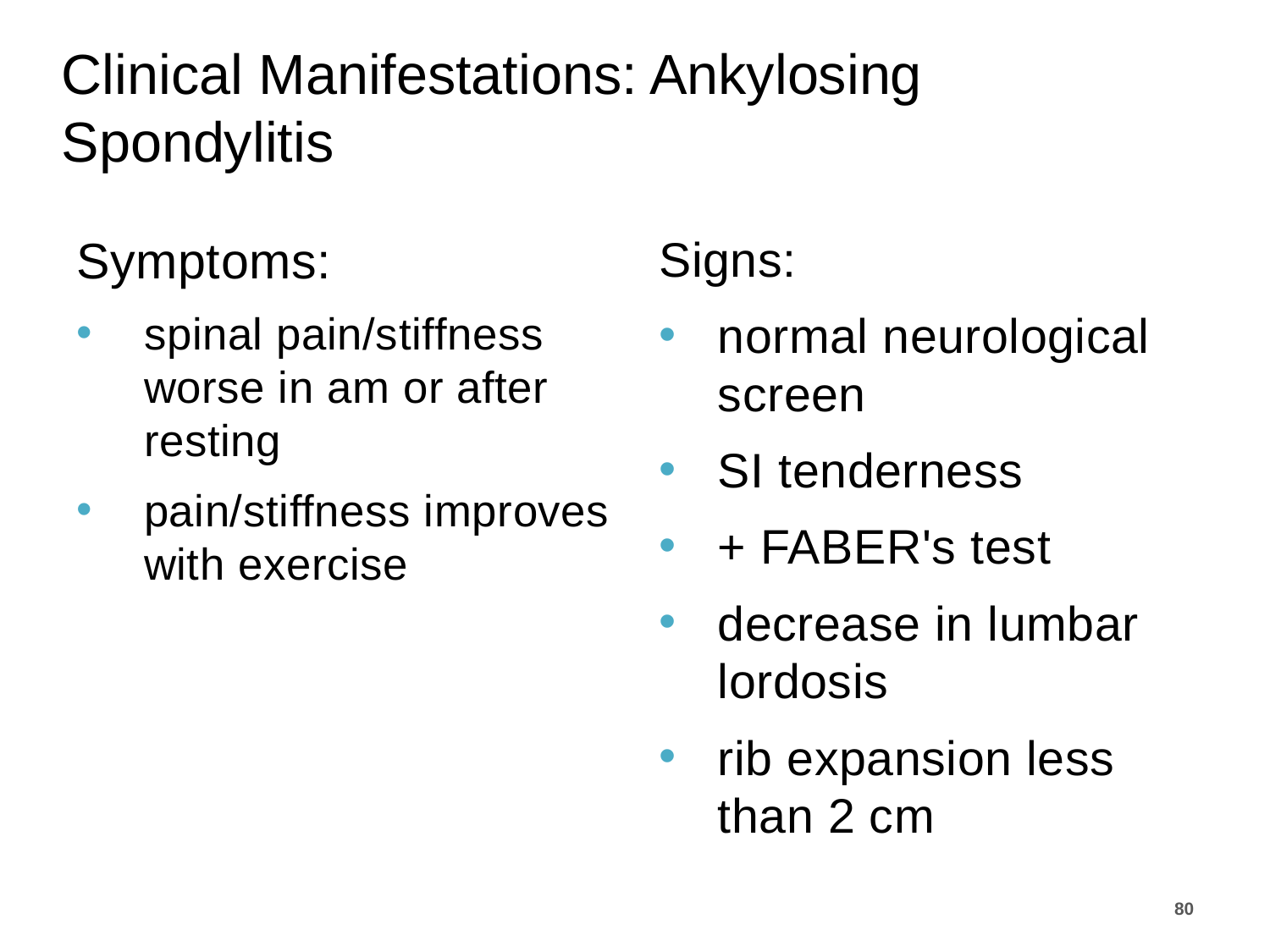

# Clinical Manifestations: Ankylosing Spondylitis
Symptoms:
spinal pain/stiffness worse in am or after resting
pain/stiffness improves with exercise

Signs:
normal neurological screen
SI tenderness
+ FABER's test
decrease in lumbar lordosis
rib expansion less than 2 cm
80